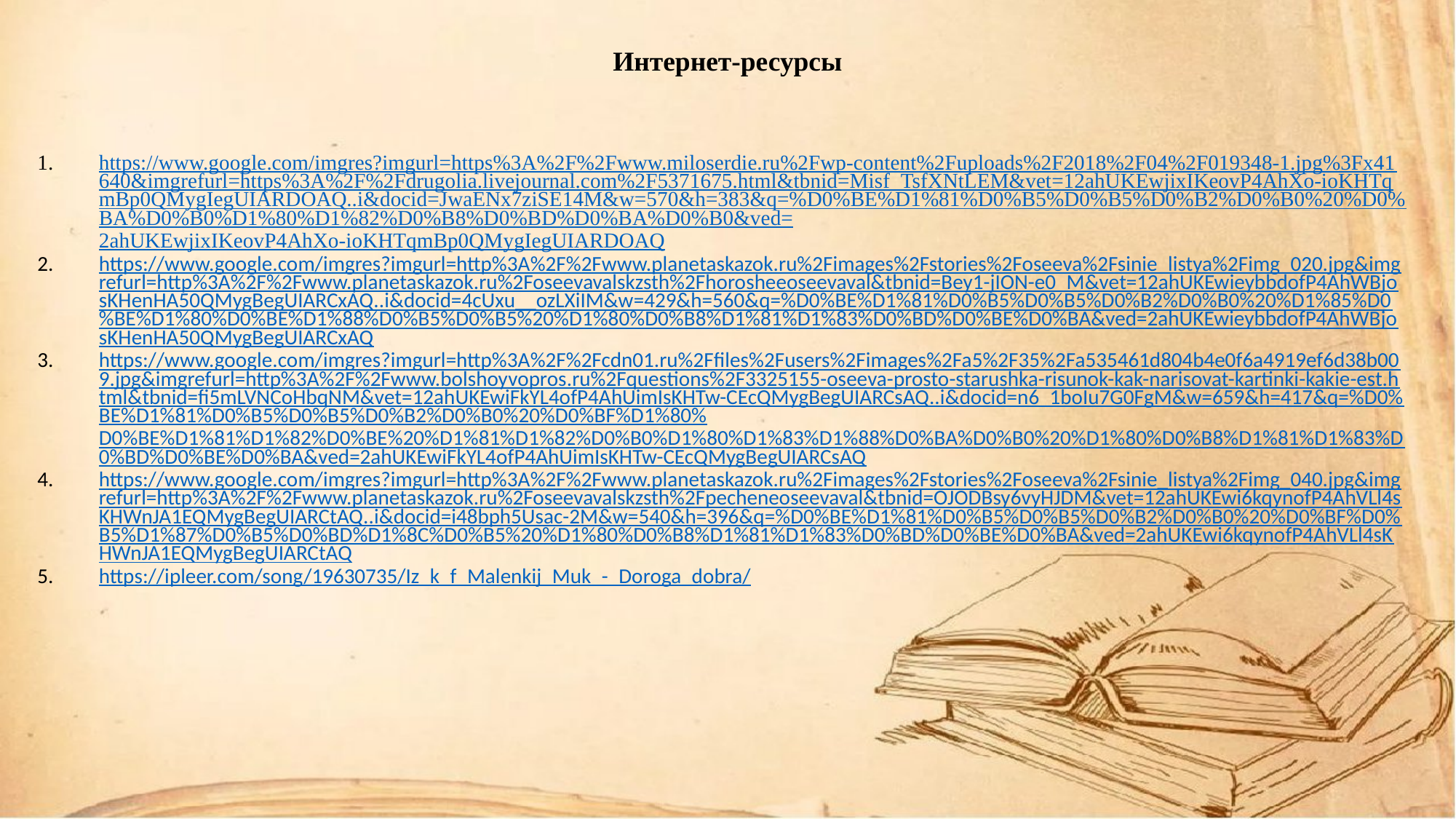

# Интернет-ресурсы
https://www.google.com/imgres?imgurl=https%3A%2F%2Fwww.miloserdie.ru%2Fwp-content%2Fuploads%2F2018%2F04%2F019348-1.jpg%3Fx41640&imgrefurl=https%3A%2F%2Fdrugolia.livejournal.com%2F5371675.html&tbnid=Misf_TsfXNtLEM&vet=12ahUKEwjixIKeovP4AhXo-ioKHTqmBp0QMygIegUIARDOAQ..i&docid=JwaENx7ziSE14M&w=570&h=383&q=%D0%BE%D1%81%D0%B5%D0%B5%D0%B2%D0%B0%20%D0%BA%D0%B0%D1%80%D1%82%D0%B8%D0%BD%D0%BA%D0%B0&ved=2ahUKEwjixIKeovP4AhXo-ioKHTqmBp0QMygIegUIARDOAQ
https://www.google.com/imgres?imgurl=http%3A%2F%2Fwww.planetaskazok.ru%2Fimages%2Fstories%2Foseeva%2Fsinie_listya%2Fimg_020.jpg&imgrefurl=http%3A%2F%2Fwww.planetaskazok.ru%2Foseevavalskzsth%2Fhorosheeoseevaval&tbnid=Bey1-jION-e0_M&vet=12ahUKEwieybbdofP4AhWBjosKHenHA50QMygBegUIARCxAQ..i&docid=4cUxu__ozLXiIM&w=429&h=560&q=%D0%BE%D1%81%D0%B5%D0%B5%D0%B2%D0%B0%20%D1%85%D0%BE%D1%80%D0%BE%D1%88%D0%B5%D0%B5%20%D1%80%D0%B8%D1%81%D1%83%D0%BD%D0%BE%D0%BA&ved=2ahUKEwieybbdofP4AhWBjosKHenHA50QMygBegUIARCxAQ
https://www.google.com/imgres?imgurl=http%3A%2F%2Fcdn01.ru%2Ffiles%2Fusers%2Fimages%2Fa5%2F35%2Fa535461d804b4e0f6a4919ef6d38b009.jpg&imgrefurl=http%3A%2F%2Fwww.bolshoyvopros.ru%2Fquestions%2F3325155-oseeva-prosto-starushka-risunok-kak-narisovat-kartinki-kakie-est.html&tbnid=fi5mLVNCoHbqNM&vet=12ahUKEwiFkYL4ofP4AhUimIsKHTw-CEcQMygBegUIARCsAQ..i&docid=n6_1boIu7G0FgM&w=659&h=417&q=%D0%BE%D1%81%D0%B5%D0%B5%D0%B2%D0%B0%20%D0%BF%D1%80%D0%BE%D1%81%D1%82%D0%BE%20%D1%81%D1%82%D0%B0%D1%80%D1%83%D1%88%D0%BA%D0%B0%20%D1%80%D0%B8%D1%81%D1%83%D0%BD%D0%BE%D0%BA&ved=2ahUKEwiFkYL4ofP4AhUimIsKHTw-CEcQMygBegUIARCsAQ
https://www.google.com/imgres?imgurl=http%3A%2F%2Fwww.planetaskazok.ru%2Fimages%2Fstories%2Foseeva%2Fsinie_listya%2Fimg_040.jpg&imgrefurl=http%3A%2F%2Fwww.planetaskazok.ru%2Foseevavalskzsth%2Fpecheneoseevaval&tbnid=OJODBsy6vyHJDM&vet=12ahUKEwi6kqynofP4AhVLl4sKHWnJA1EQMygBegUIARCtAQ..i&docid=i48bph5Usac-2M&w=540&h=396&q=%D0%BE%D1%81%D0%B5%D0%B5%D0%B2%D0%B0%20%D0%BF%D0%B5%D1%87%D0%B5%D0%BD%D1%8C%D0%B5%20%D1%80%D0%B8%D1%81%D1%83%D0%BD%D0%BE%D0%BA&ved=2ahUKEwi6kqynofP4AhVLl4sKHWnJA1EQMygBegUIARCtAQ
https://ipleer.com/song/19630735/Iz_k_f_Malenkij_Muk_-_Doroga_dobra/